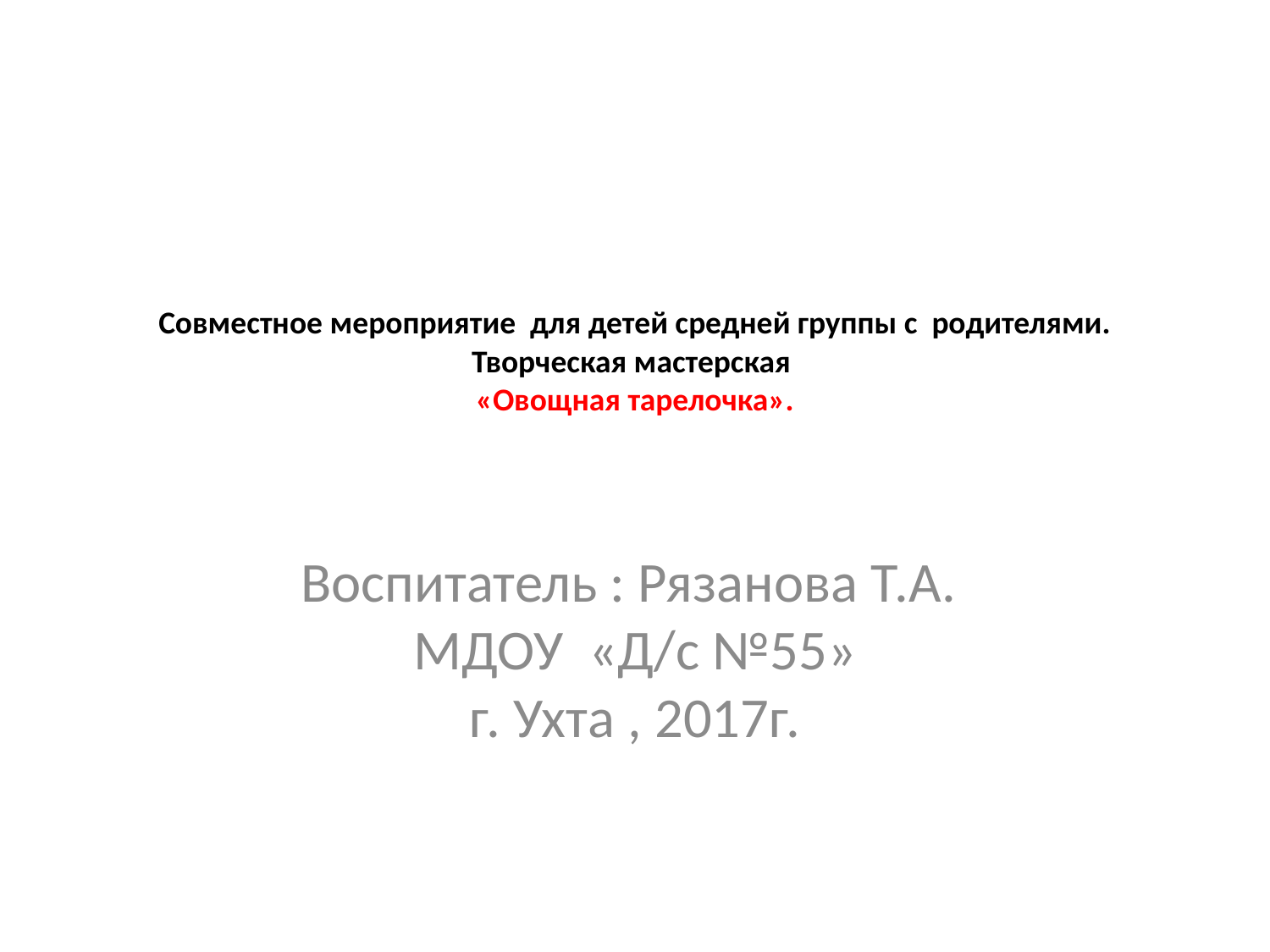

# Совместное мероприятие  для детей средней группы с  родителями. Творческая мастерская «Овощная тарелочка».
Воспитатель : Рязанова Т.А.
МДОУ  «Д/с №55»
г. Ухта , 2017г.